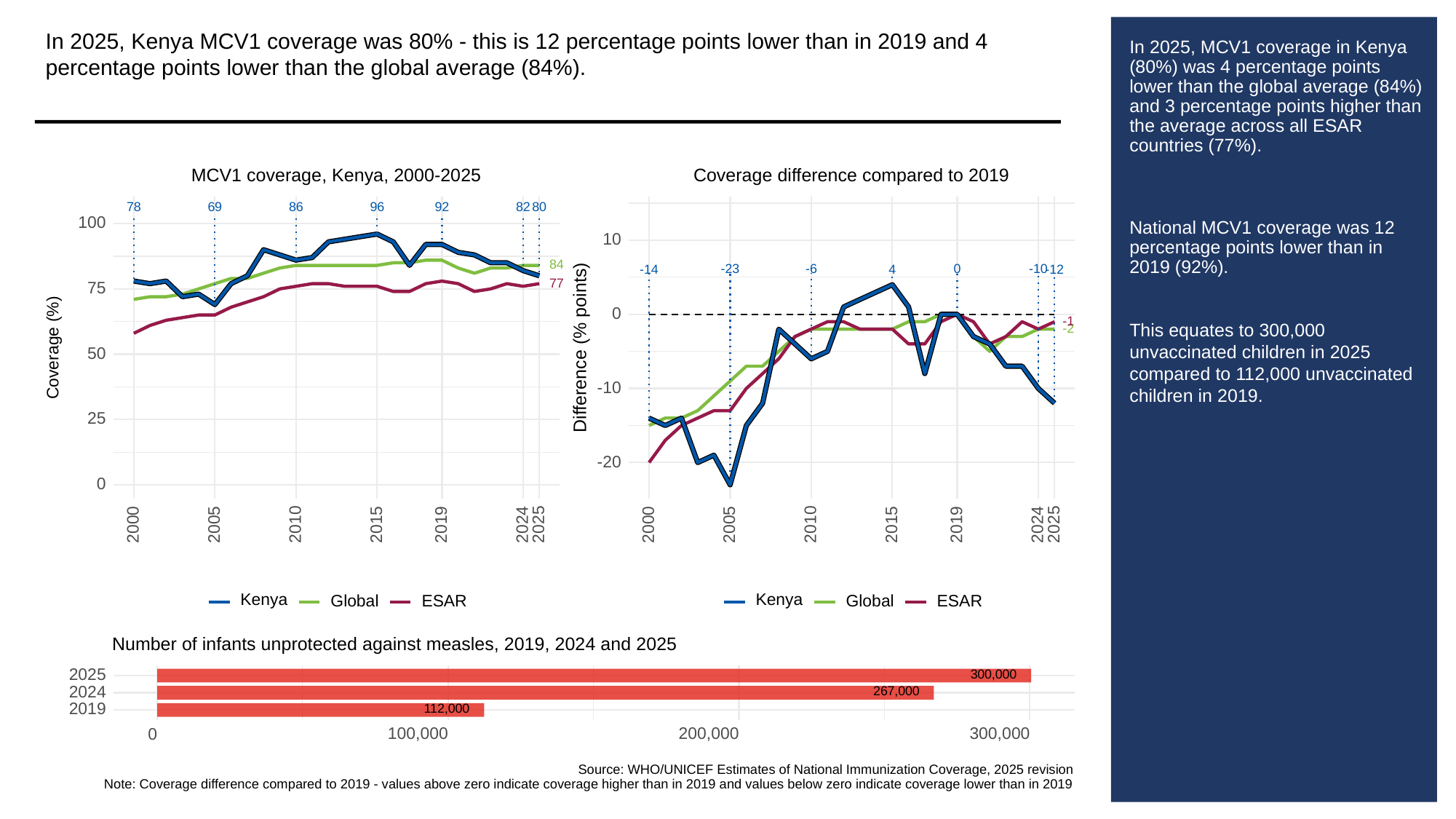

In 2025, Kenya MCV1 coverage was 80% - this is 12 percentage points lower than in 2019 and 4 percentage points lower than the global average (84%).
# In 2025, MCV1 coverage in Kenya (80%) was 4 percentage points lower than the global average (84%) and 3 percentage points higher than the average across all ESAR countries (77%).

National MCV1 coverage was 12 percentage points lower than in 2019 (92%).

This equates to 300,000 unvaccinated children in 2025 compared to 112,000 unvaccinated children in 2019.

MCV1 coverage, Kenya, 2000-2025
Coverage difference compared to 2019

78
69
86
96
92
82
80

100

10

84
-23
-6
0
-10
-14
-12
4

77

75

0

-1

-2
Difference (% points)
Coverage (%)
50

-10

25

-20

0

2000
2005
2010
2015
2019
2024
2025
2000
2005
2010
2015
2019
2024
2025
Kenya
Kenya
Global
ESAR
Global
ESAR

Number of infants unprotected against measles, 2019, 2024 and 2025

300,000
2025

267,000
2024

112,000
2019

100,000
200,000
300,000
0
Source: WHO/UNICEF Estimates of National Immunization Coverage, 2025 revision
Note: Coverage difference compared to 2019 - values above zero indicate coverage higher than in 2019 and values below zero indicate coverage lower than in 2019